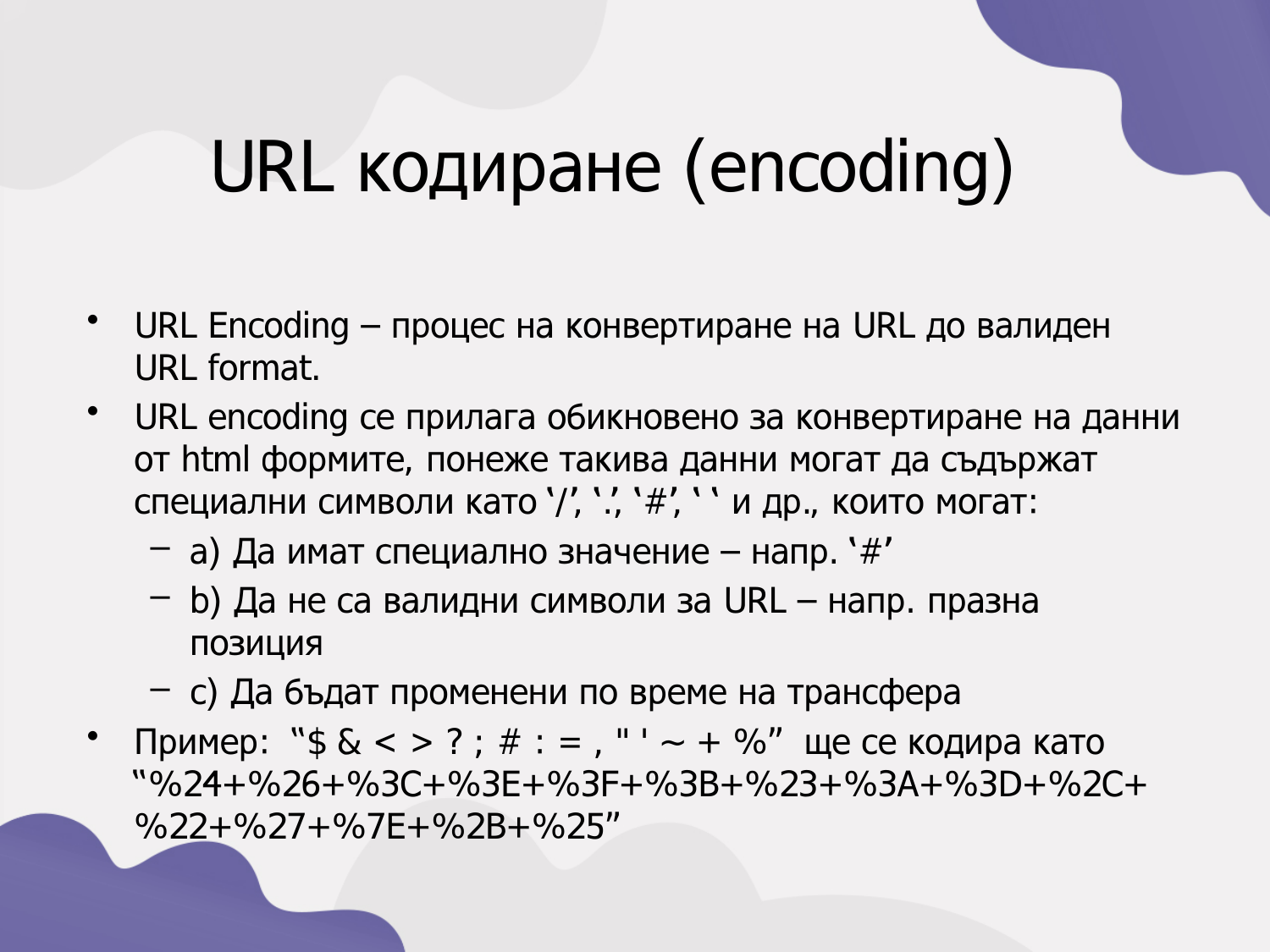

URL кодиране (еncoding)
URL Encoding – процес на конвертиране на URL до валиден URL format.
URL encoding се прилага обикновено за конвертиране на данни от html формите, понеже такива данни могат да съдържат  специални символи като ‘/’, ‘.’, ‘#’, ‘ ‘ и др., които могат:
a) Да имат специално значение – напр. ‘#’
b) Да не са валидни символи за URL – напр. празна позиция
c) Да бъдат променени по време на трансфера
Пример:  “$ & < > ? ; # : = , " ' ~ + %”  ще се кодира като “%24+%26+%3C+%3E+%3F+%3B+%23+%3A+%3D+%2C+%22+%27+%7E+%2B+%25”